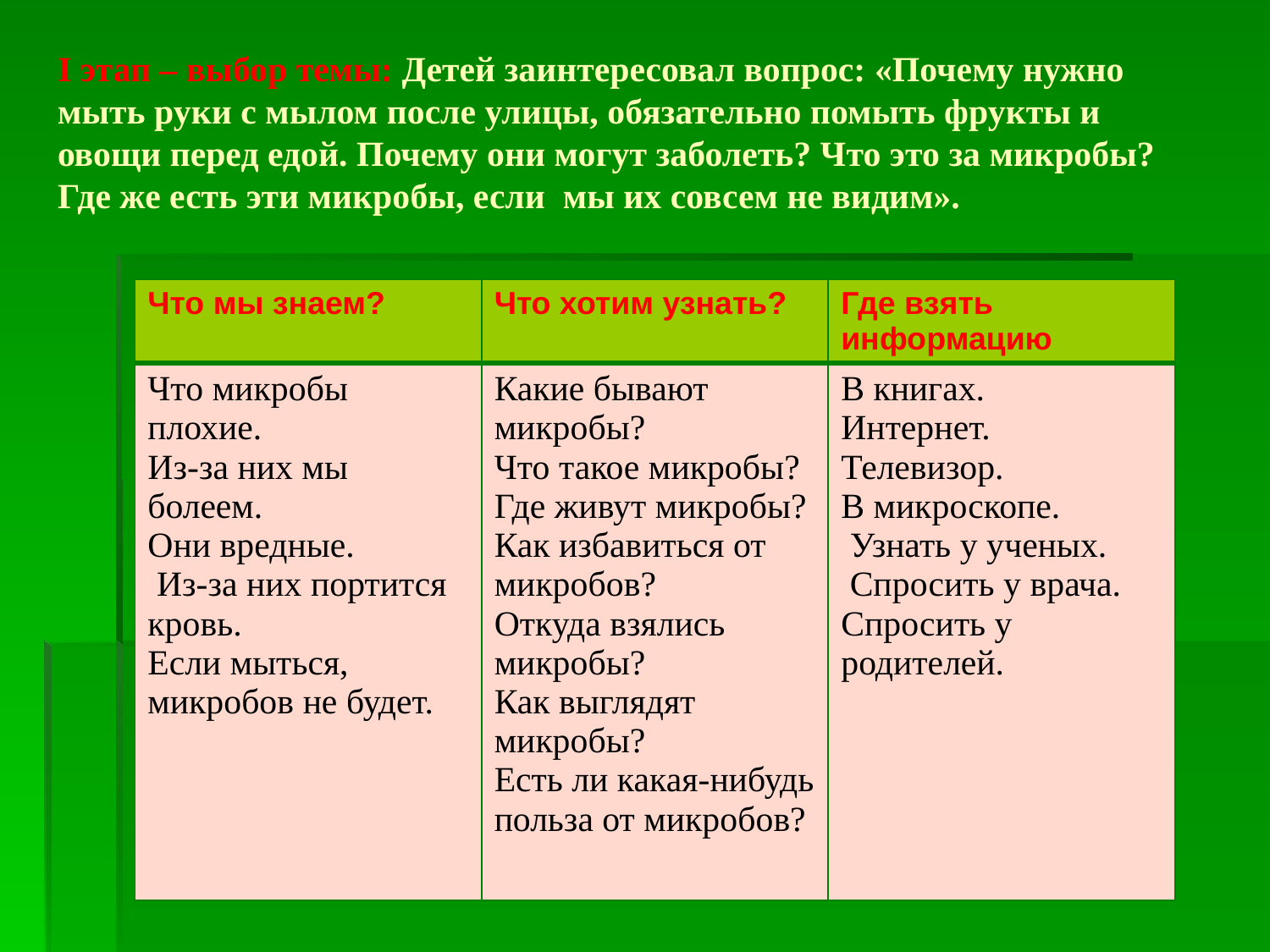

I этап – выбор темы: Детей заинтересовал вопрос: «Почему нужно мыть руки с мылом после улицы, обязательно помыть фрукты и овощи перед едой. Почему они могут заболеть? Что это за микробы? Где же есть эти микробы, если  мы их совсем не видим».
| Что мы знаем? | Что хотим узнать? | Где взять информацию |
| --- | --- | --- |
| Что микробы плохие. Из-за них мы болеем. Они вредные. Из-за них портится кровь. Если мыться, микробов не будет. | Какие бывают микробы? Что такое микробы? Где живут микробы? Как избавиться от микробов? Откуда взялись микробы? Как выглядят микробы? Есть ли какая-нибудь польза от микробов? | В книгах. Интернет. Телевизор. В микроскопе. Узнать у ученых. Спросить у врача. Спросить у родителей. |